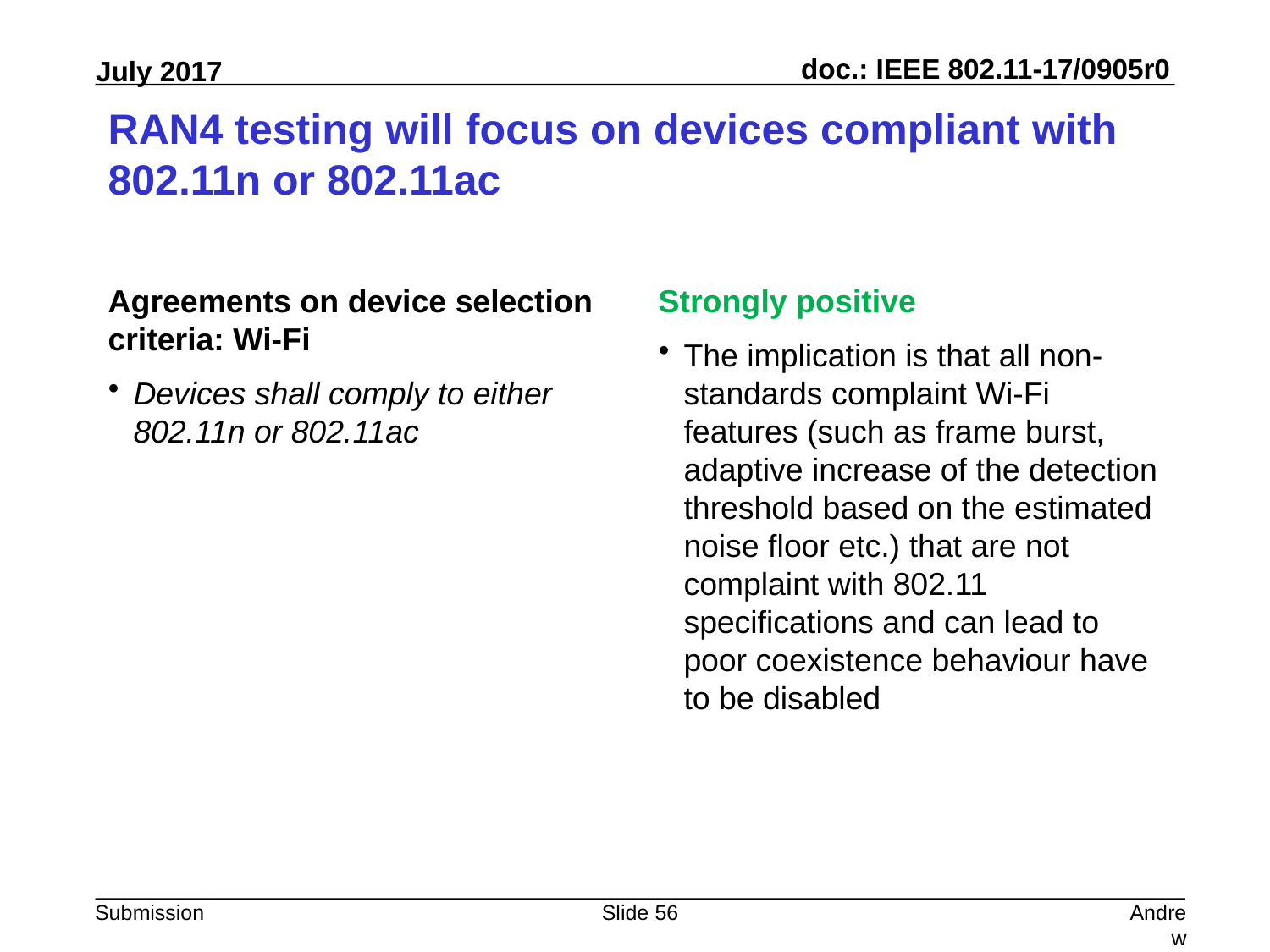

# RAN4 testing will focus on devices compliant with 802.11n or 802.11ac
Agreements on device selection criteria: Wi-Fi
Devices shall comply to either 802.11n or 802.11ac
Strongly positive
The implication is that all non-standards complaint Wi-Fi features (such as frame burst, adaptive increase of the detection threshold based on the estimated noise floor etc.) that are not complaint with 802.11 specifications and can lead to poor coexistence behaviour have to be disabled
Slide 56
Andrew Myles, Cisco